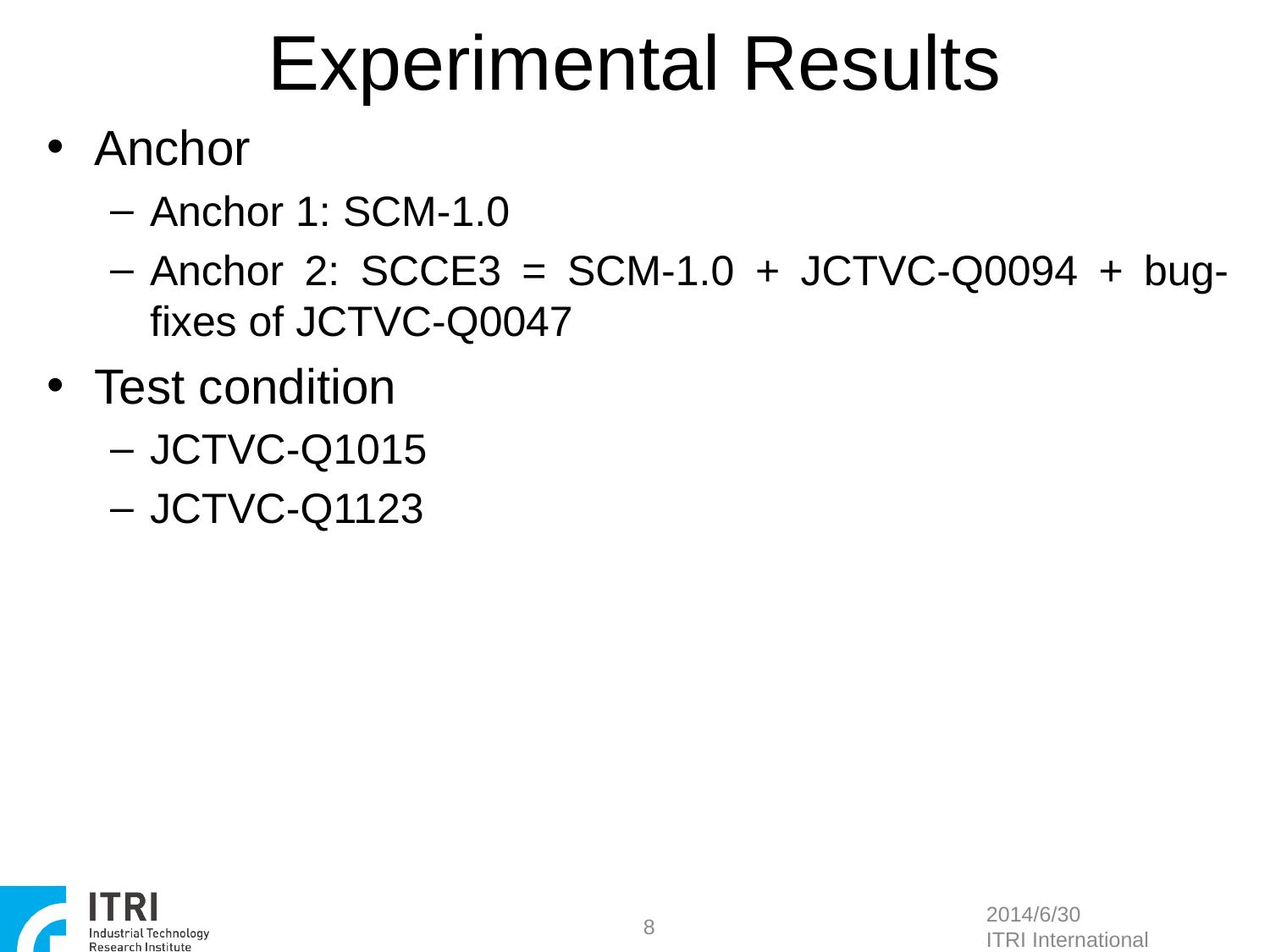

Experimental Results
Anchor
Anchor 1: SCM-1.0
Anchor 2: SCCE3 = SCM-1.0 + JCTVC-Q0094 + bug-fixes of JCTVC-Q0047
Test condition
JCTVC-Q1015
JCTVC-Q1123

8
2014/6/30
ITRI International